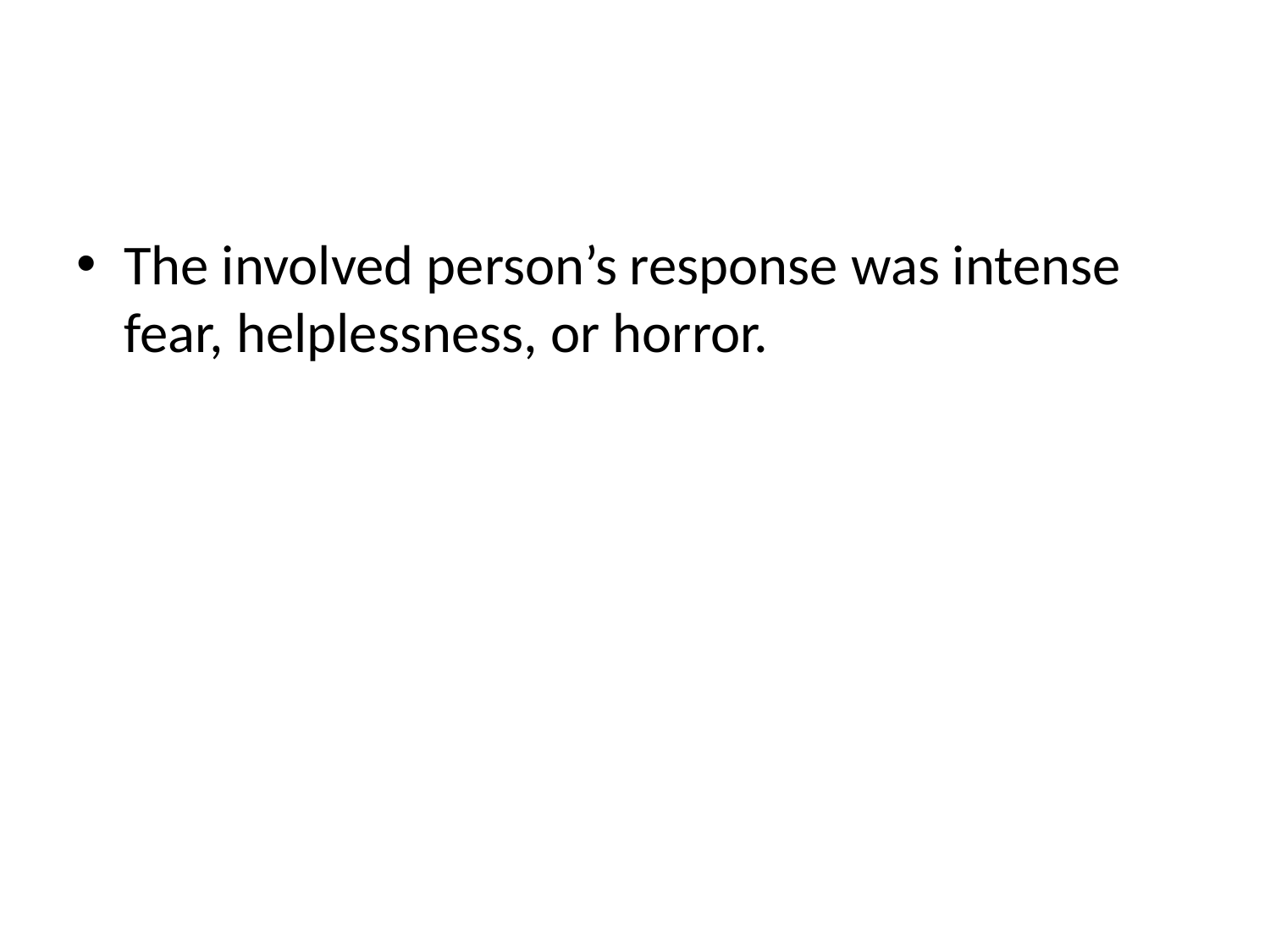

#
The involved person’s response was intense fear, helplessness, or horror.